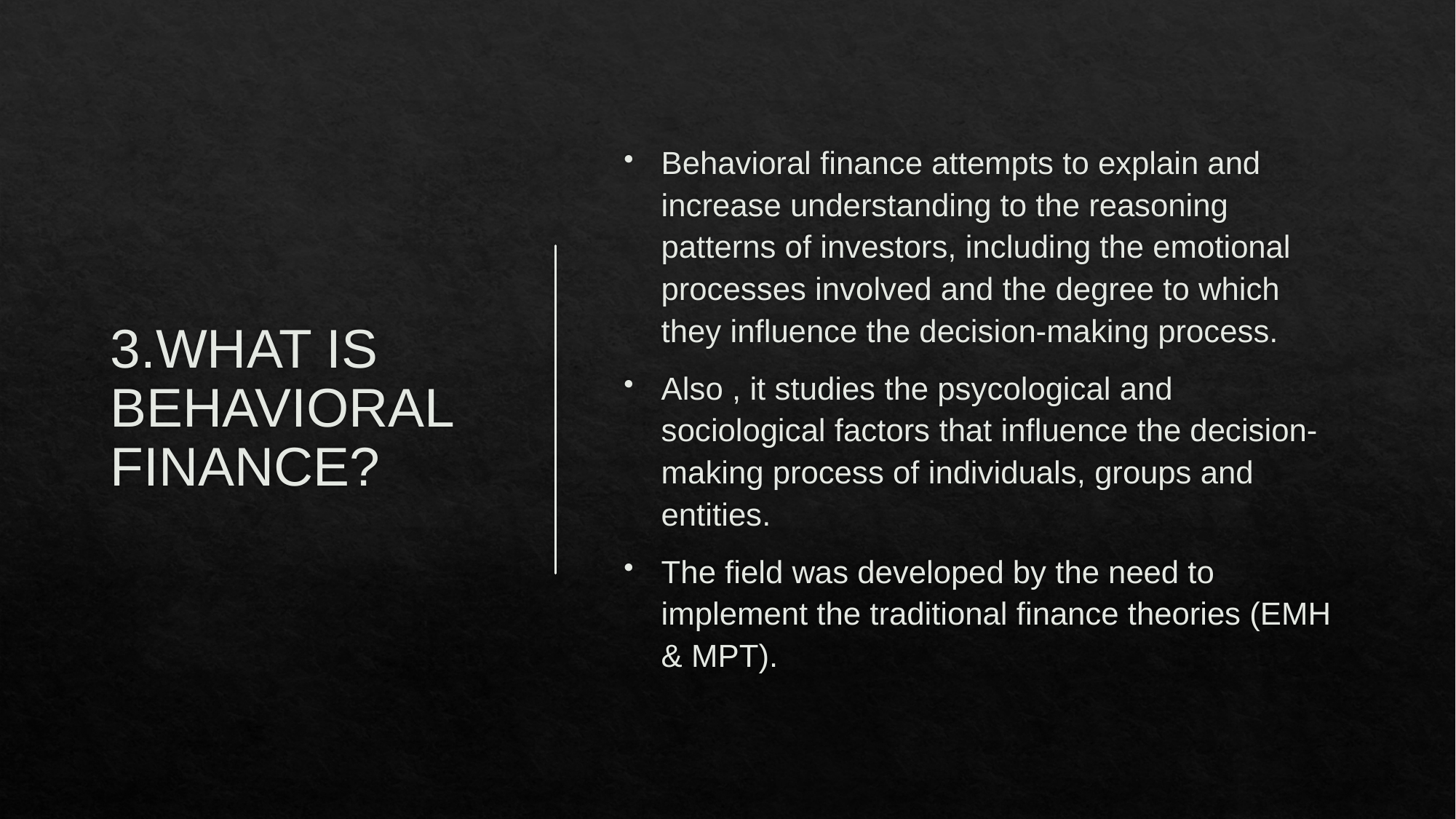

# 3.WHAT IS BEHAVIORAL FINANCE?
Behavioral finance attempts to explain and increase understanding to the reasoning patterns of investors, including the emotional processes involved and the degree to which they influence the decision-making process.
Also , it studies the psycological and sociological factors that influence the decision-making process of individuals, groups and entities.
The field was developed by the need to implement the traditional finance theories (EMH & MPT).